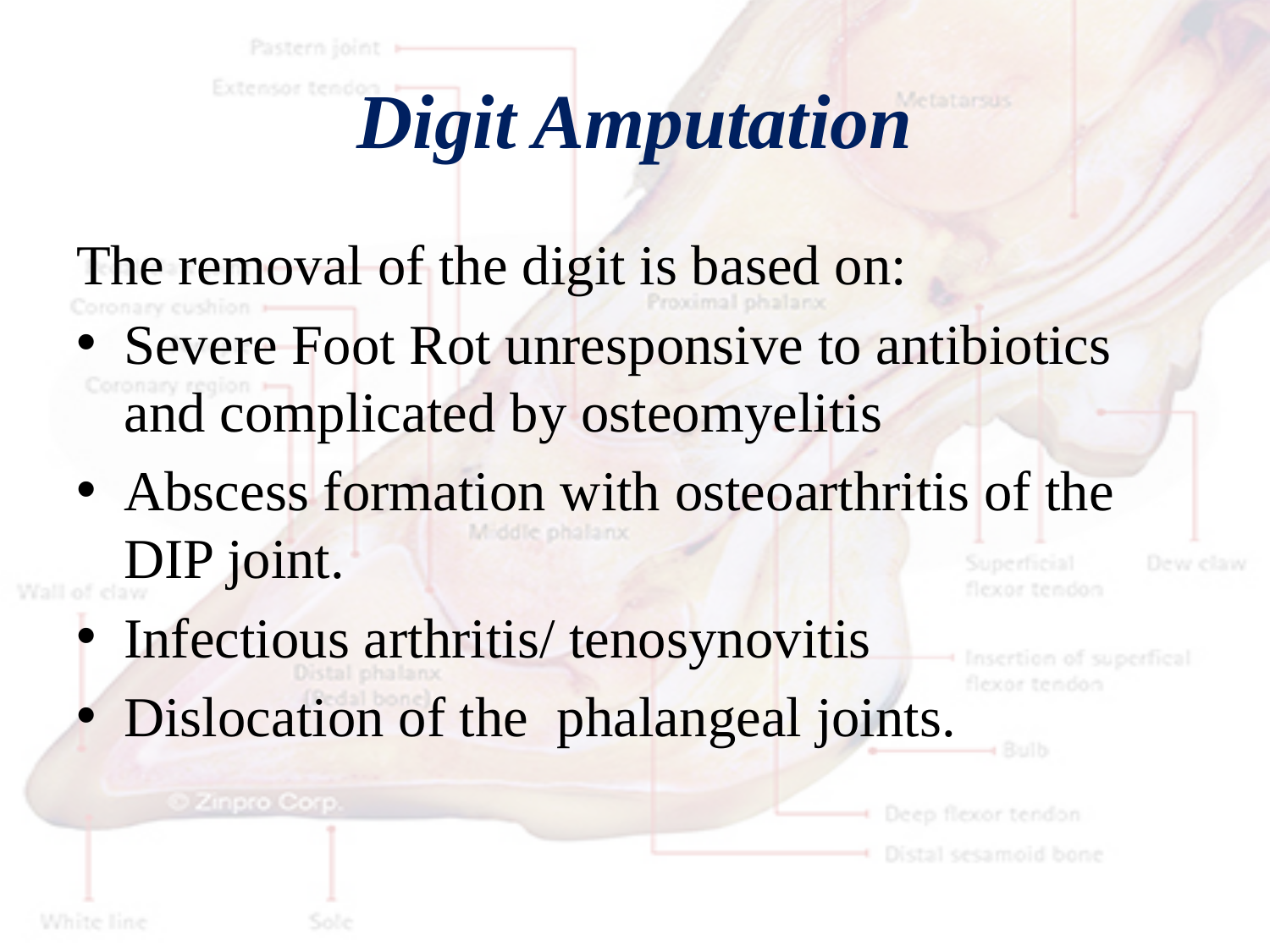

# Digit Amputation
The removal of the digit is based on:
Severe Foot Rot unresponsive to antibiotics and complicated by osteomyelitis
Abscess formation with osteoarthritis of the DIP joint.
Infectious arthritis/ tenosynovitis
Dislocation of the  phalangeal joints.